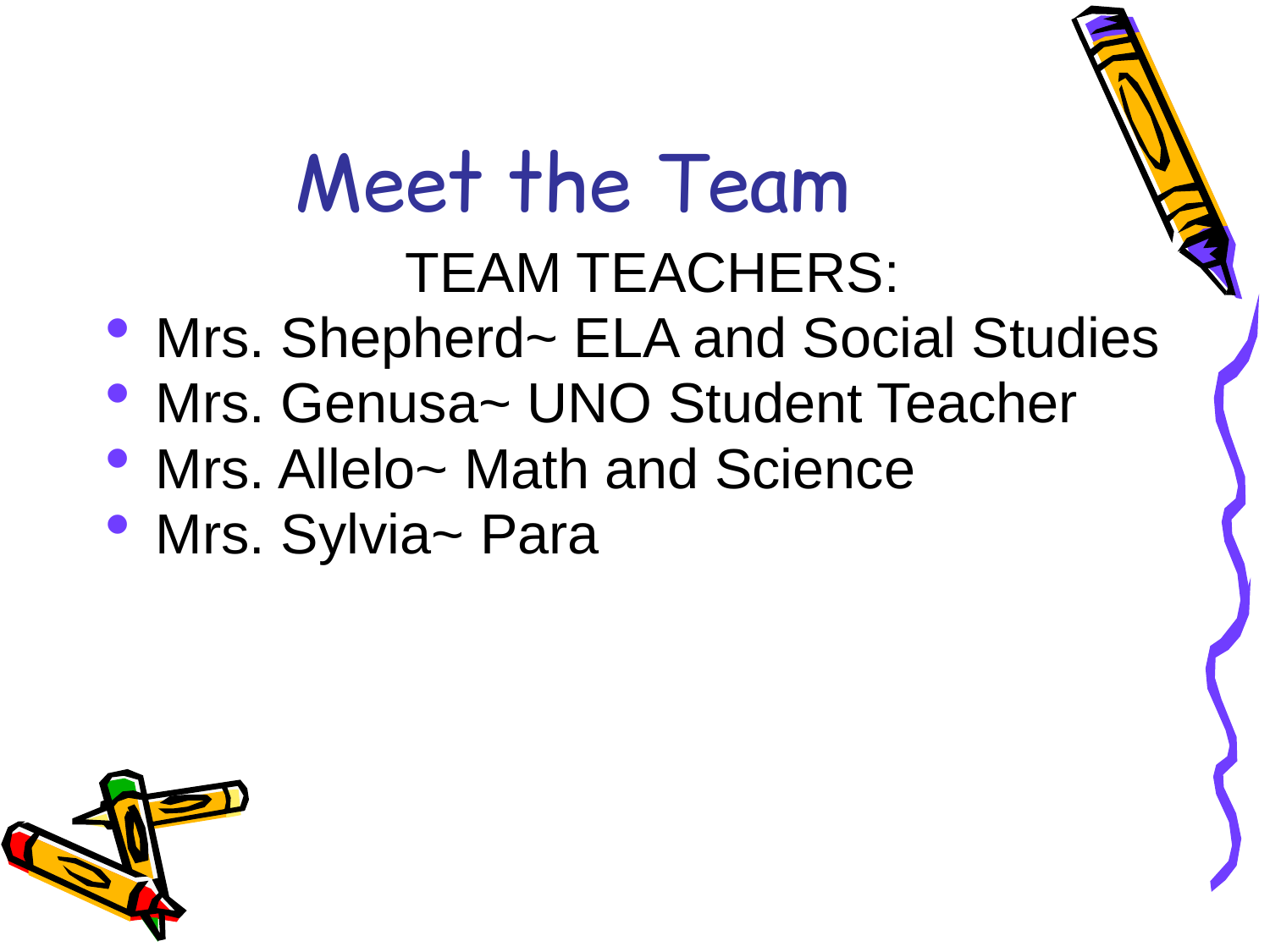

# Meet the Team
TEAM TEACHERS:
Mrs. Shepherd~ ELA and Social Studies
Mrs. Genusa~ UNO Student Teacher
Mrs. Allelo~ Math and Science
Mrs. Sylvia~ Para